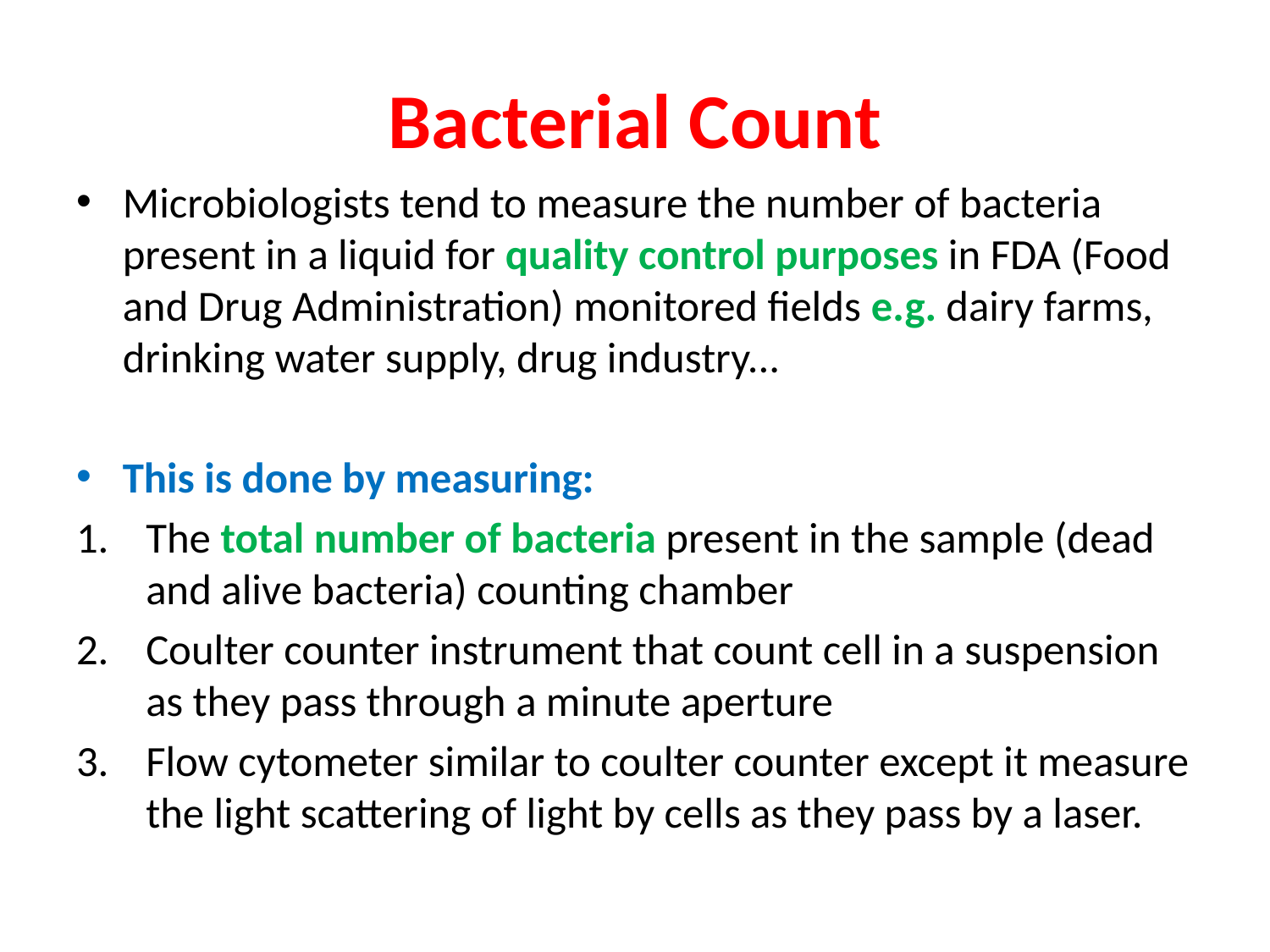

# Bacterial Count
Microbiologists tend to measure the number of bacteria present in a liquid for quality control purposes in FDA (Food and Drug Administration) monitored fields e.g. dairy farms, drinking water supply, drug industry...

This is done by measuring:
The total number of bacteria present in the sample (dead and alive bacteria) counting chamber
Coulter counter instrument that count cell in a suspension as they pass through a minute aperture
Flow cytometer similar to coulter counter except it measure the light scattering of light by cells as they pass by a laser.